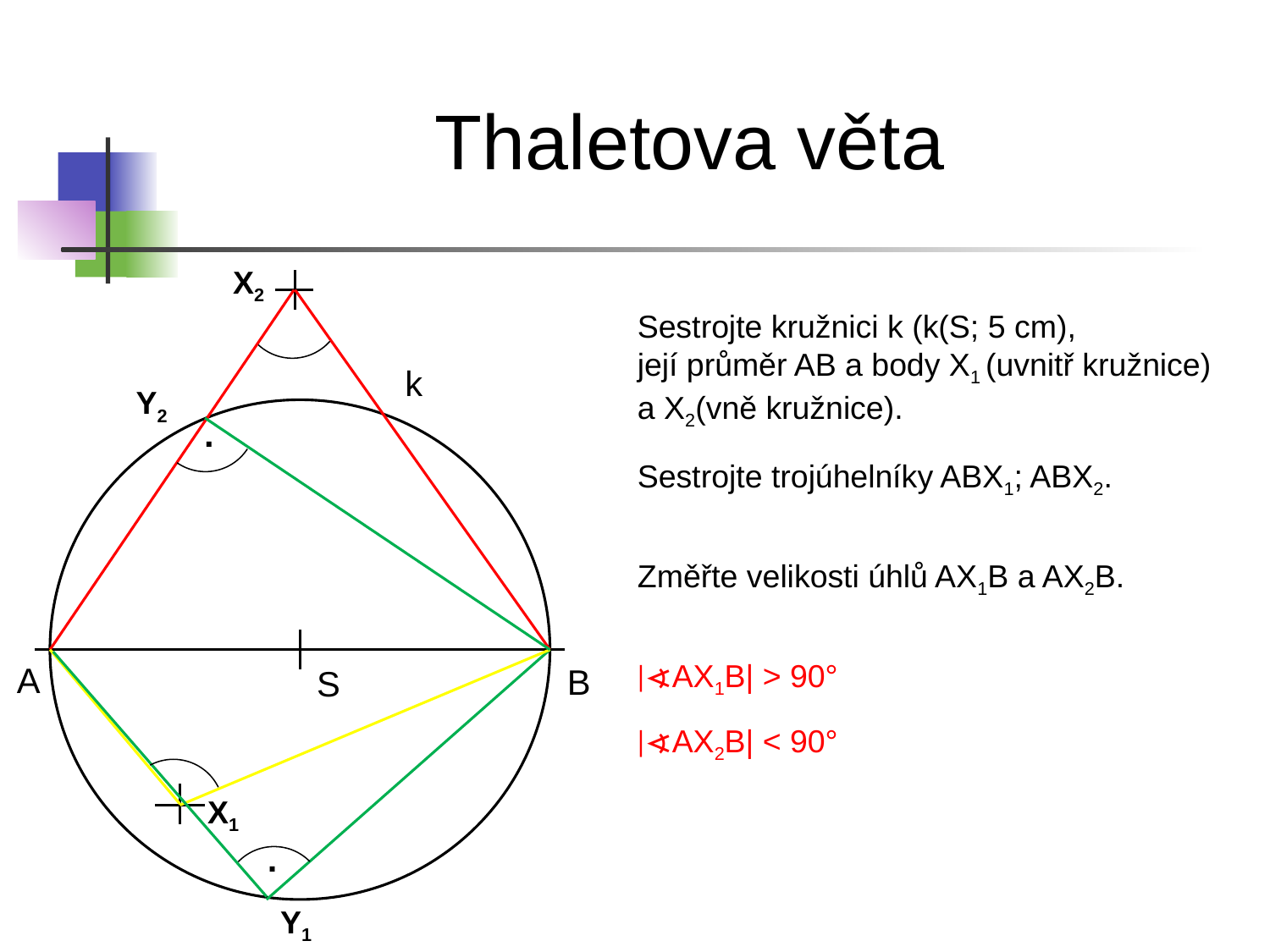

Thaletova věta
X2

Sestrojte kružnici k (k(S; 5 cm),
její průměr AB a body X1 (uvnitř kružnice)
a X2(vně kružnice).
k

Y2

.
Sestrojte trojúhelníky ABX1; ABX2.
Změřte velikosti úhlů AX1B a AX2B.
|∢AX1B| > 90°
A
B
S
|∢AX2B| < 90°

X1
.

Y1